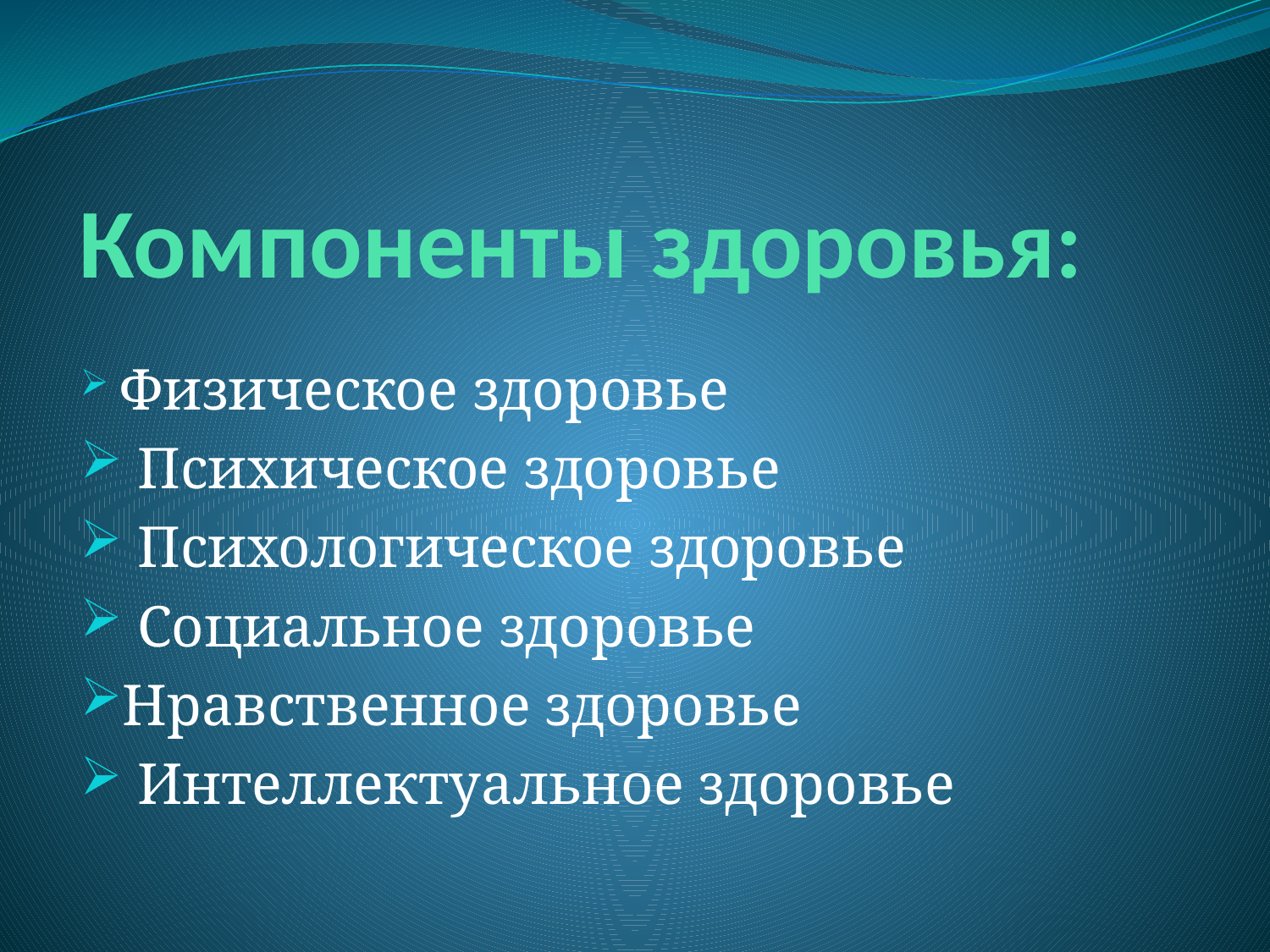

# Компоненты здоровья:
 Физическое здоровье
 Психическое здоровье
 Психологическое здоровье
 Социальное здоровье
Нравственное здоровье
 Интеллектуальное здоровье